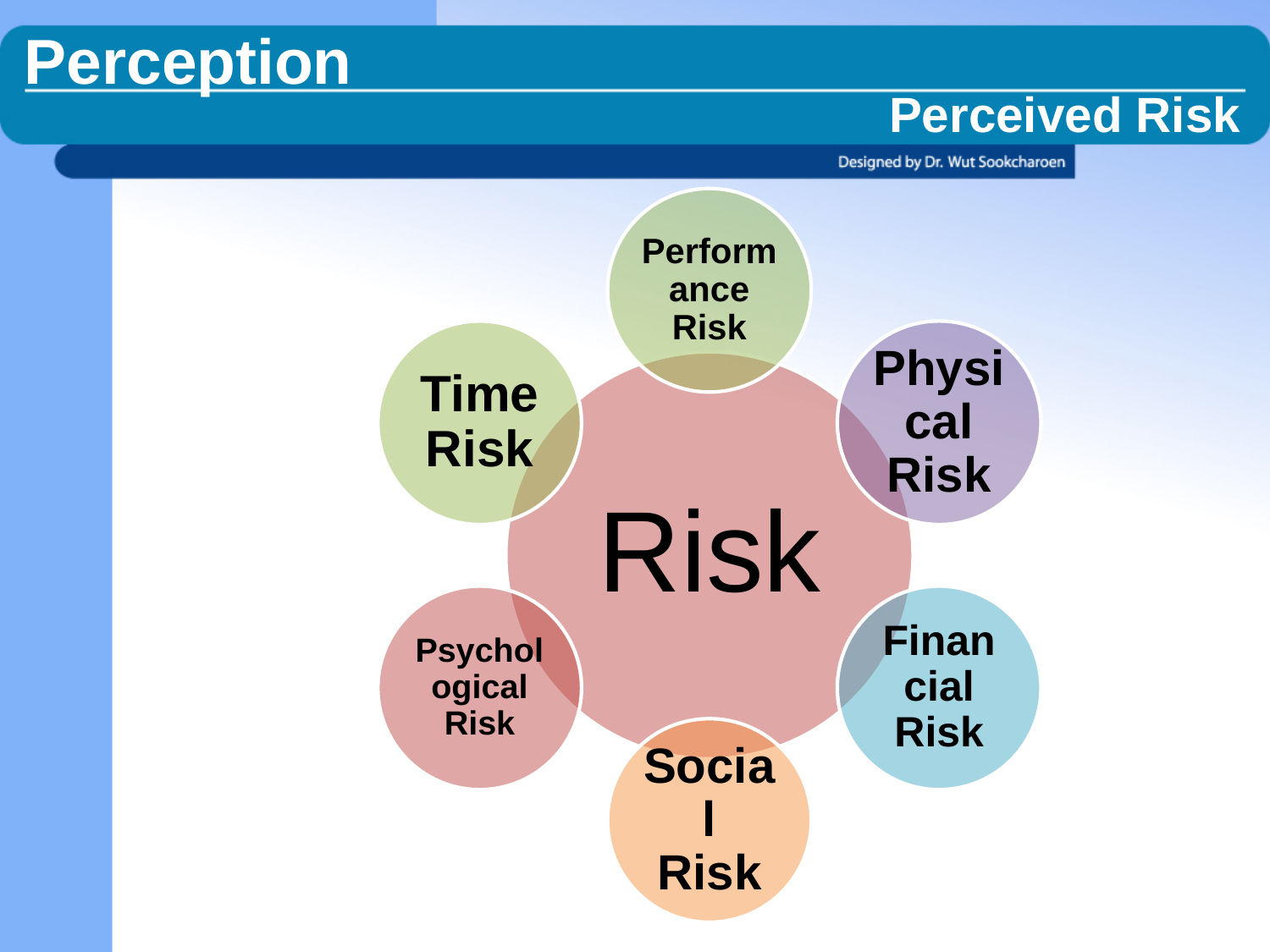

Perception
Perceived Risk
Risk
Performance
Risk
Physical
Risk
Financial
Risk
Social
Risk
Psychological
Risk
Time Risk